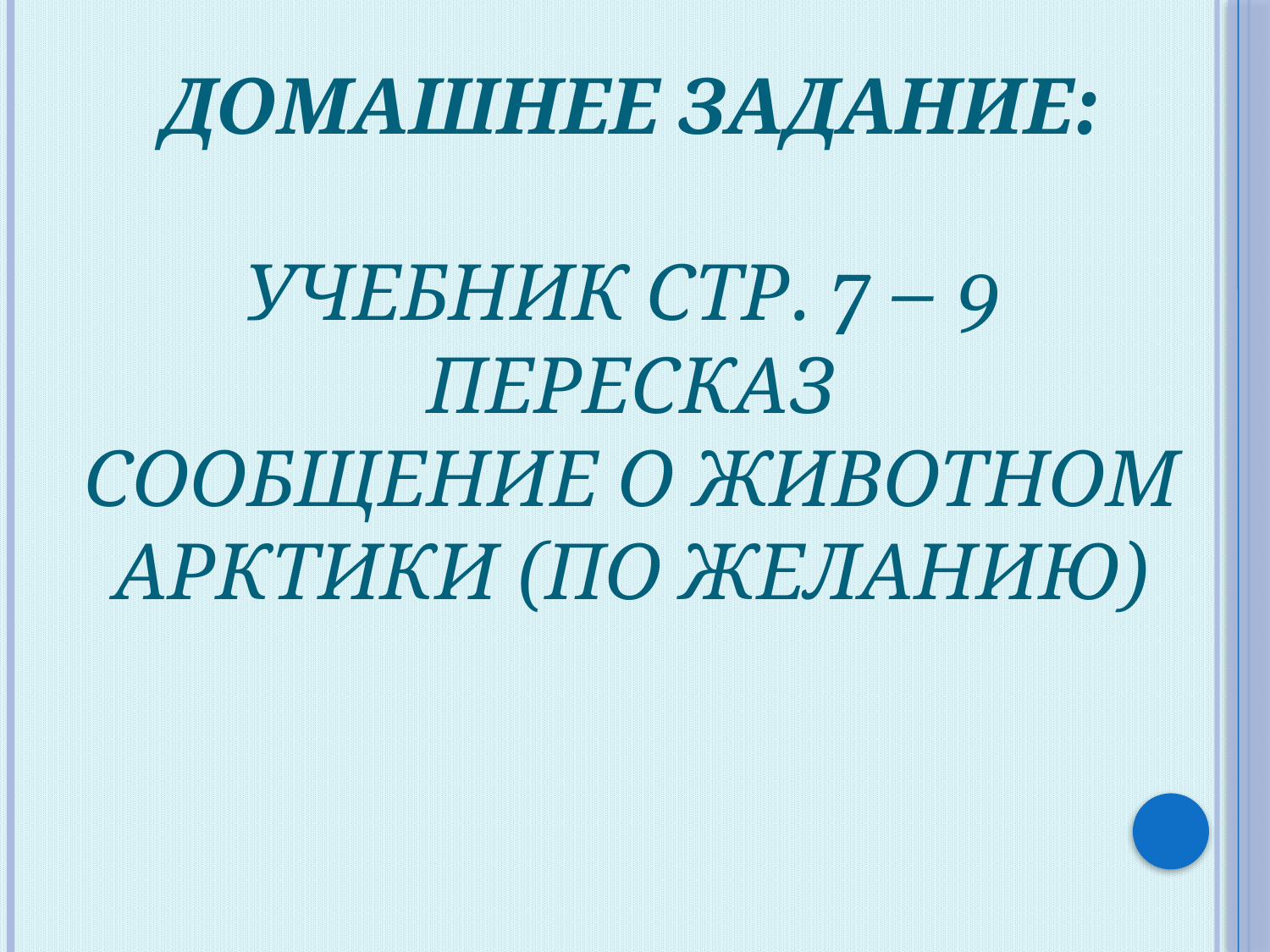

# Домашнее задание: учебник стр. 7 – 9  пересказ сообщение о животном Арктики (по желанию)